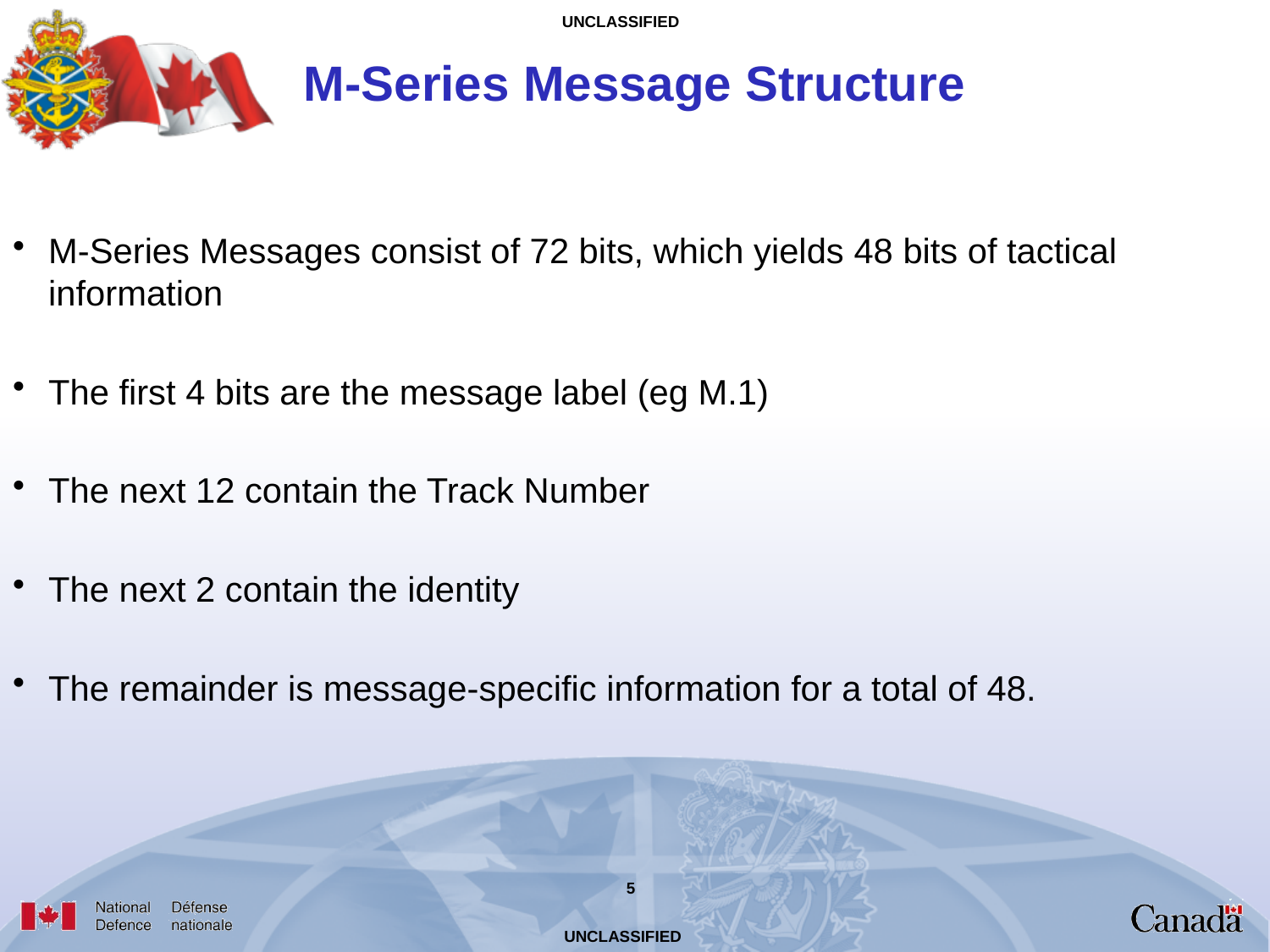

M-Series Message Structure
M-Series Messages consist of 72 bits, which yields 48 bits of tactical information

The first 4 bits are the message label (eg M.1)

The next 12 contain the Track Number

The next 2 contain the identity

The remainder is message-specific information for a total of 48.